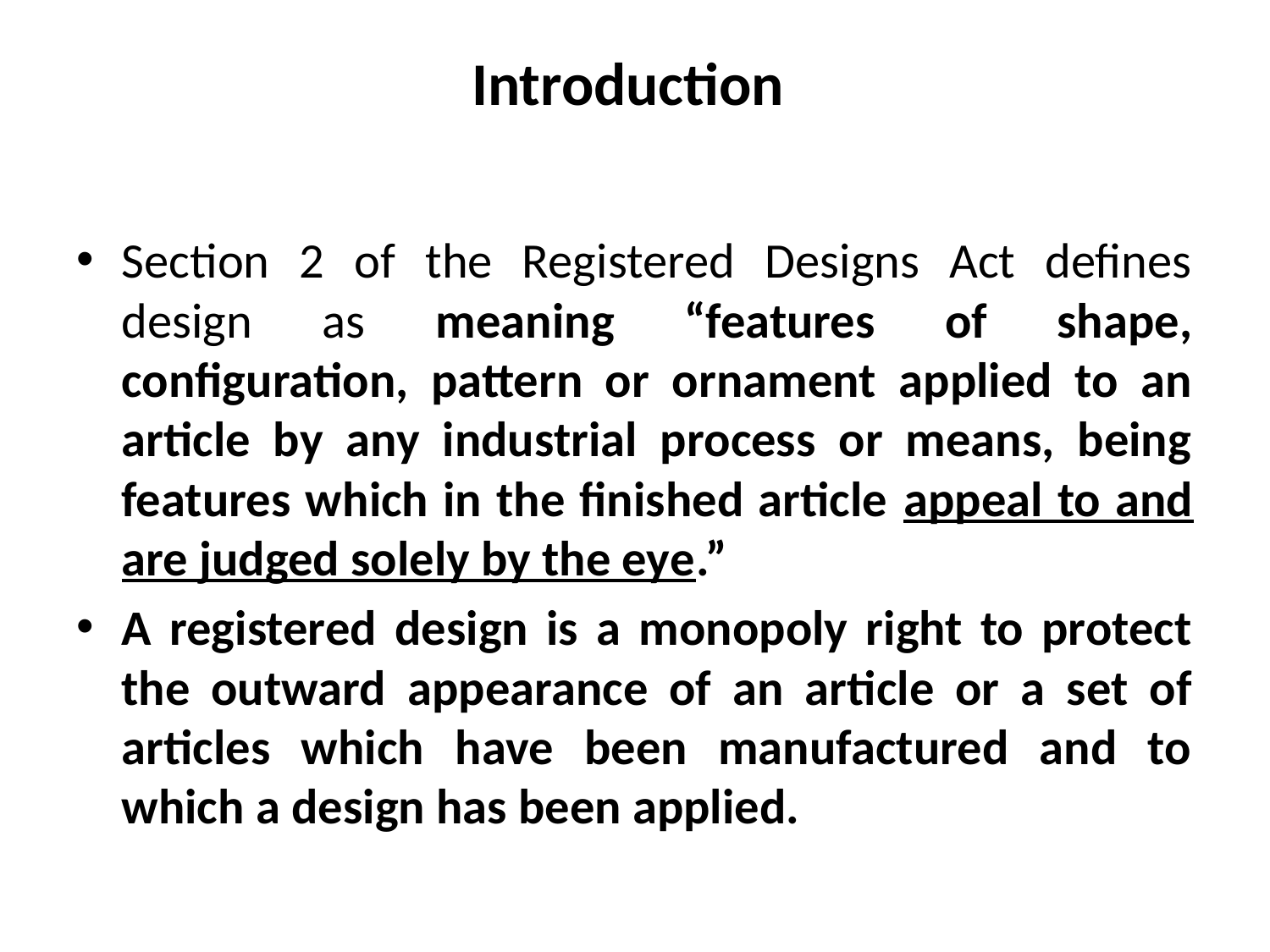

# Introduction
Section 2 of the Registered Designs Act defines design as meaning “features of shape, configuration, pattern or ornament applied to an article by any industrial process or means, being features which in the finished article appeal to and are judged solely by the eye.”
A registered design is a monopoly right to protect the outward appearance of an article or a set of articles which have been manufactured and to which a design has been applied.